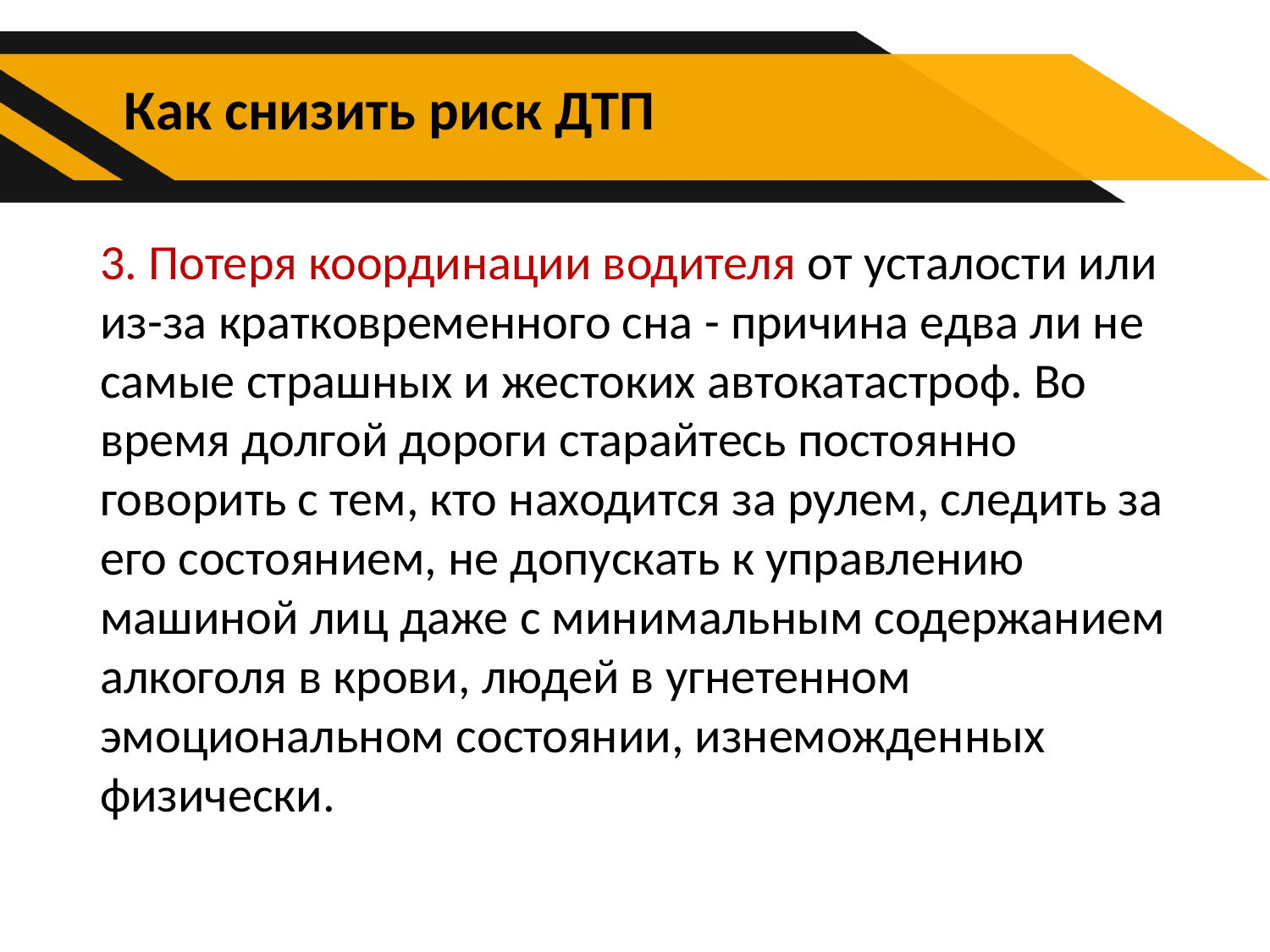

# Как снизить риск ДТП
3. Потеря координации водителя от усталости или из-за кратковременного сна - причина едва ли не самые страшных и жестоких автокатастроф. Во время долгой дороги старайтесь постоянно говорить с тем, кто находится за рулем, следить за его состоянием, не допускать к управлению машиной лиц даже с минимальным содержанием алкоголя в крови, людей в угнетенном эмоциональном состоянии, изнеможденных физически.